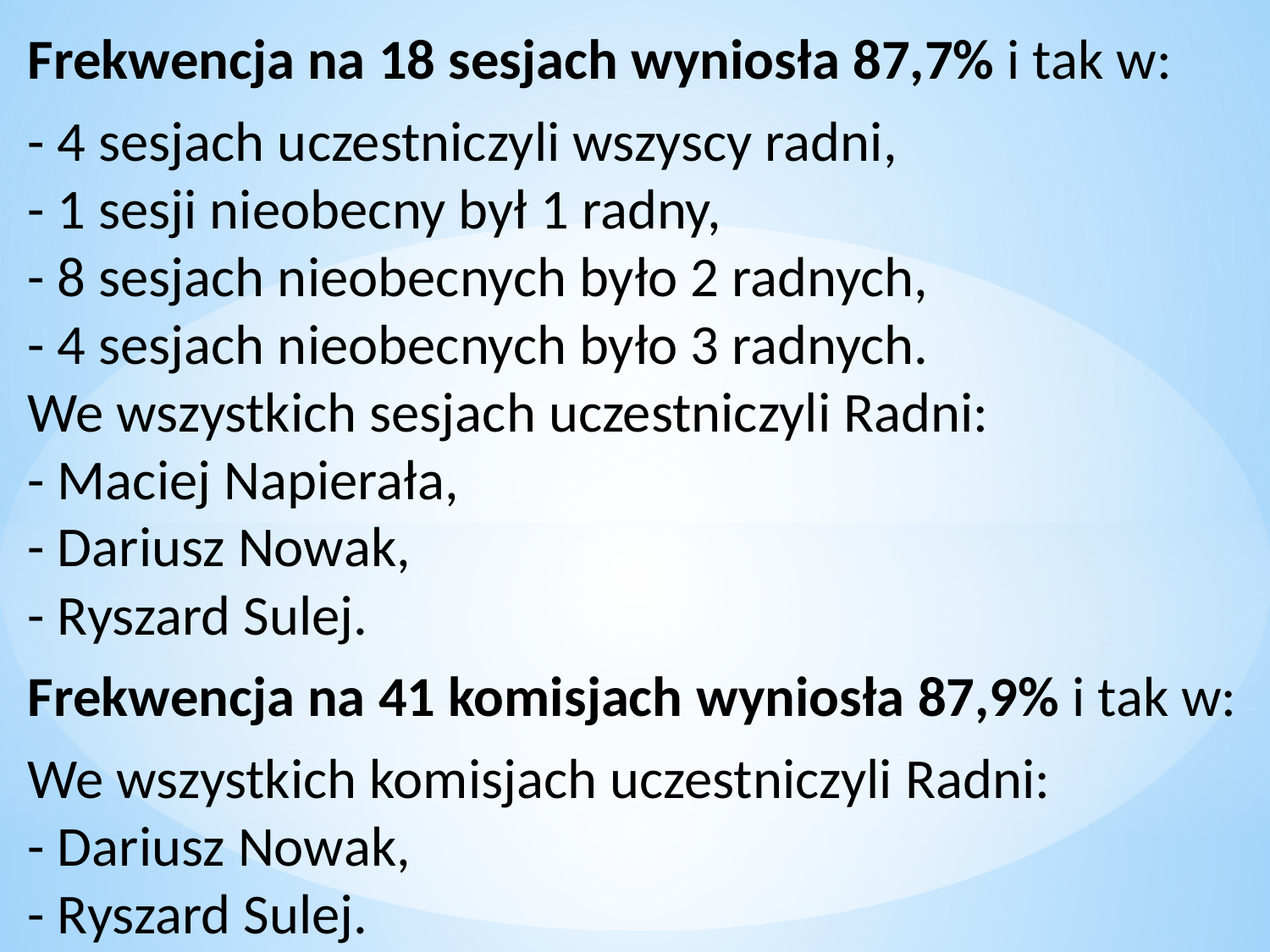

Frekwencja na 18 sesjach wyniosła 87,7% i tak w:
- 4 sesjach uczestniczyli wszyscy radni,
- 1 sesji nieobecny był 1 radny,
- 8 sesjach nieobecnych było 2 radnych,
- 4 sesjach nieobecnych było 3 radnych.
We wszystkich sesjach uczestniczyli Radni:
- Maciej Napierała,
- Dariusz Nowak,
- Ryszard Sulej.
Frekwencja na 41 komisjach wyniosła 87,9% i tak w:
We wszystkich komisjach uczestniczyli Radni:
- Dariusz Nowak,
- Ryszard Sulej.